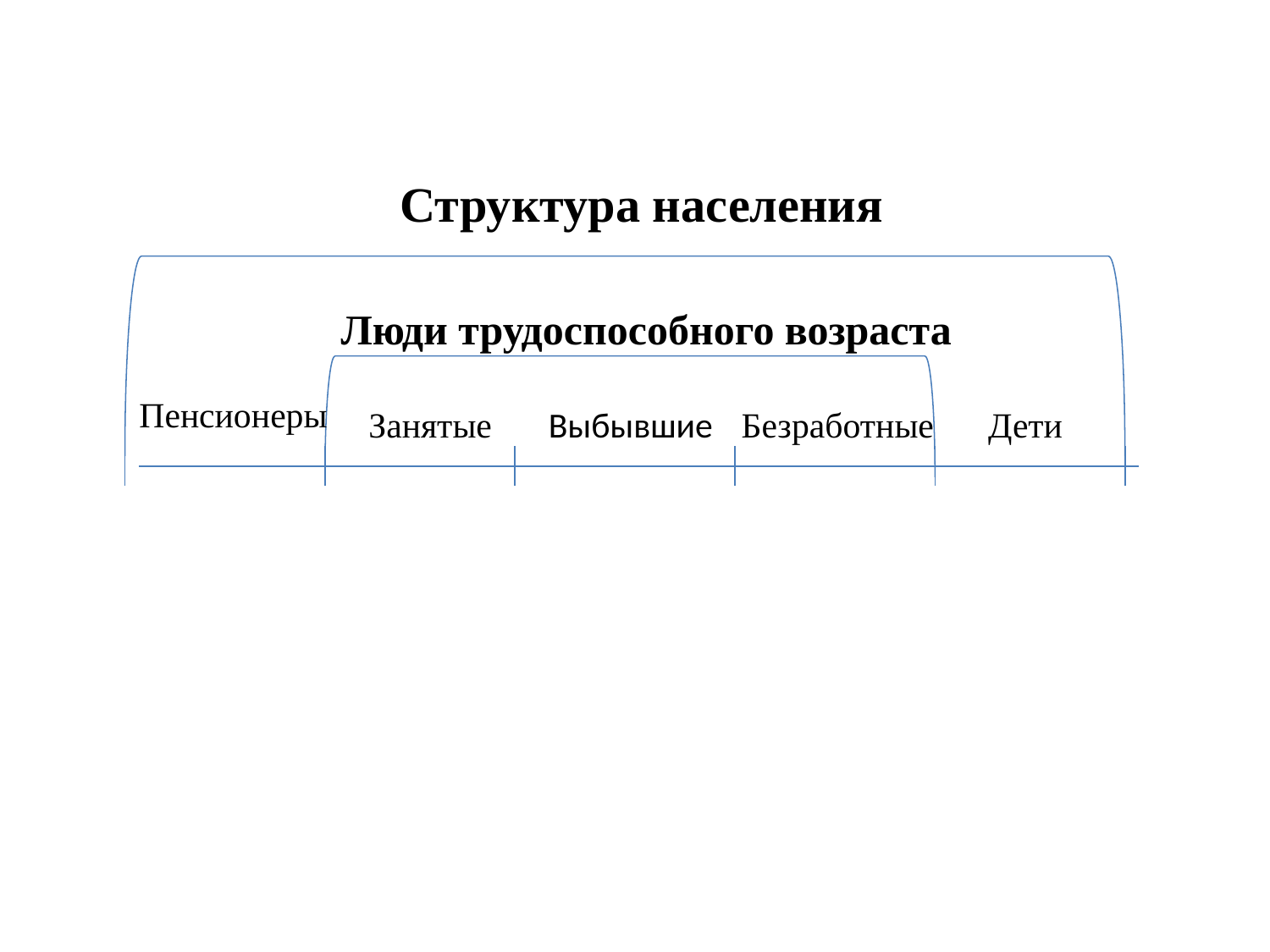

Структура населения
Люди трудоспособного возраста
Пенсионеры
Занятые
Выбывшие
Безработные
Дети